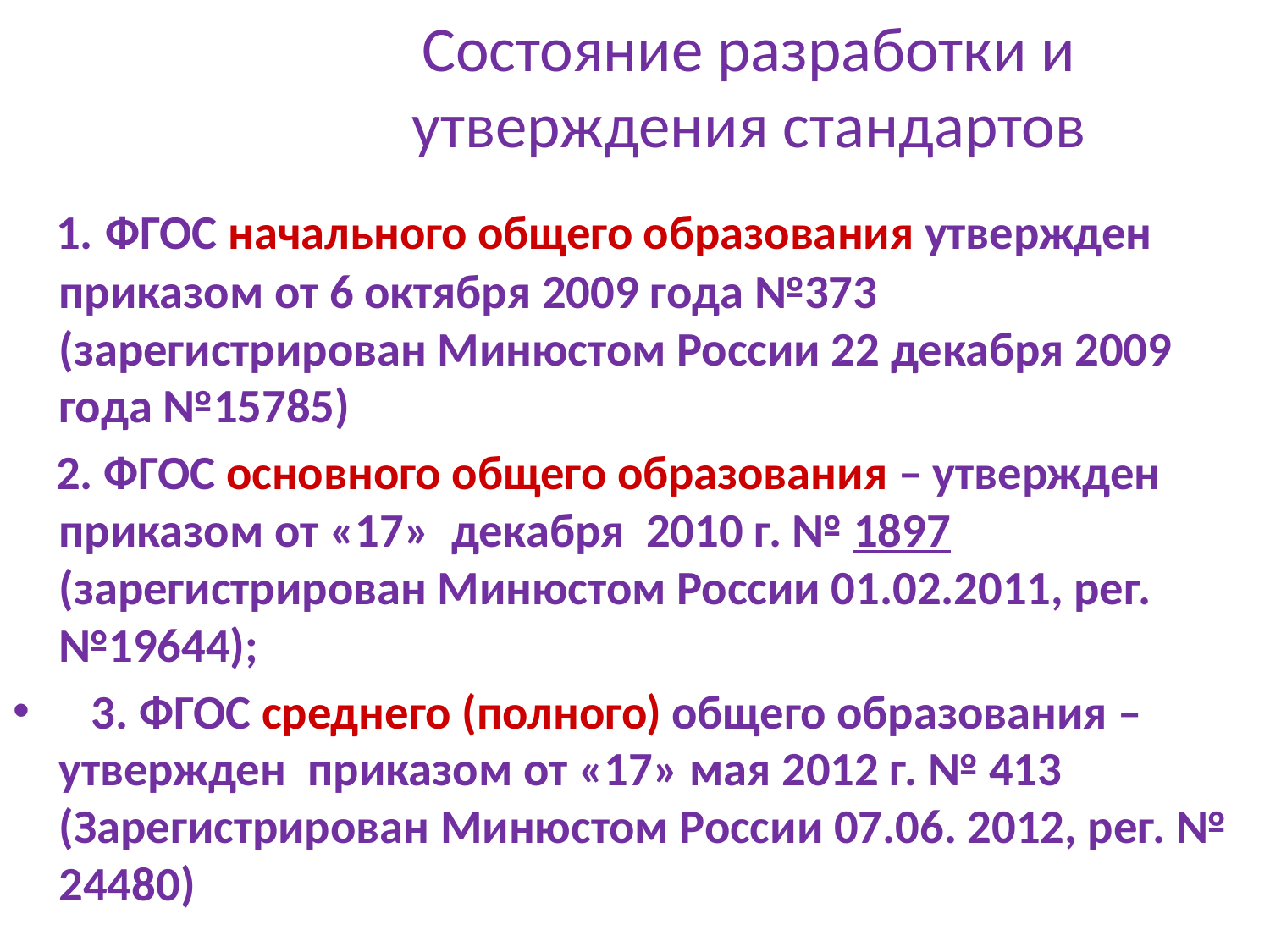

# Состояние разработки и утверждения стандартов
    1. ФГОС начального общего образования утвержден приказом от 6 октября 2009 года №373 (зарегистрирован Минюстом России 22 декабря 2009 года №15785)
    2. ФГОС основного общего образования – утвержден приказом от «17»  декабря  2010 г. № 1897 (зарегистрирован Минюстом России 01.02.2011, рег. №19644);
   3. ФГОС среднего (полного) общего образования – утвержден  приказом от «17» мая 2012 г. № 413 (Зарегистрирован Минюстом России 07.06. 2012, рег. № 24480)